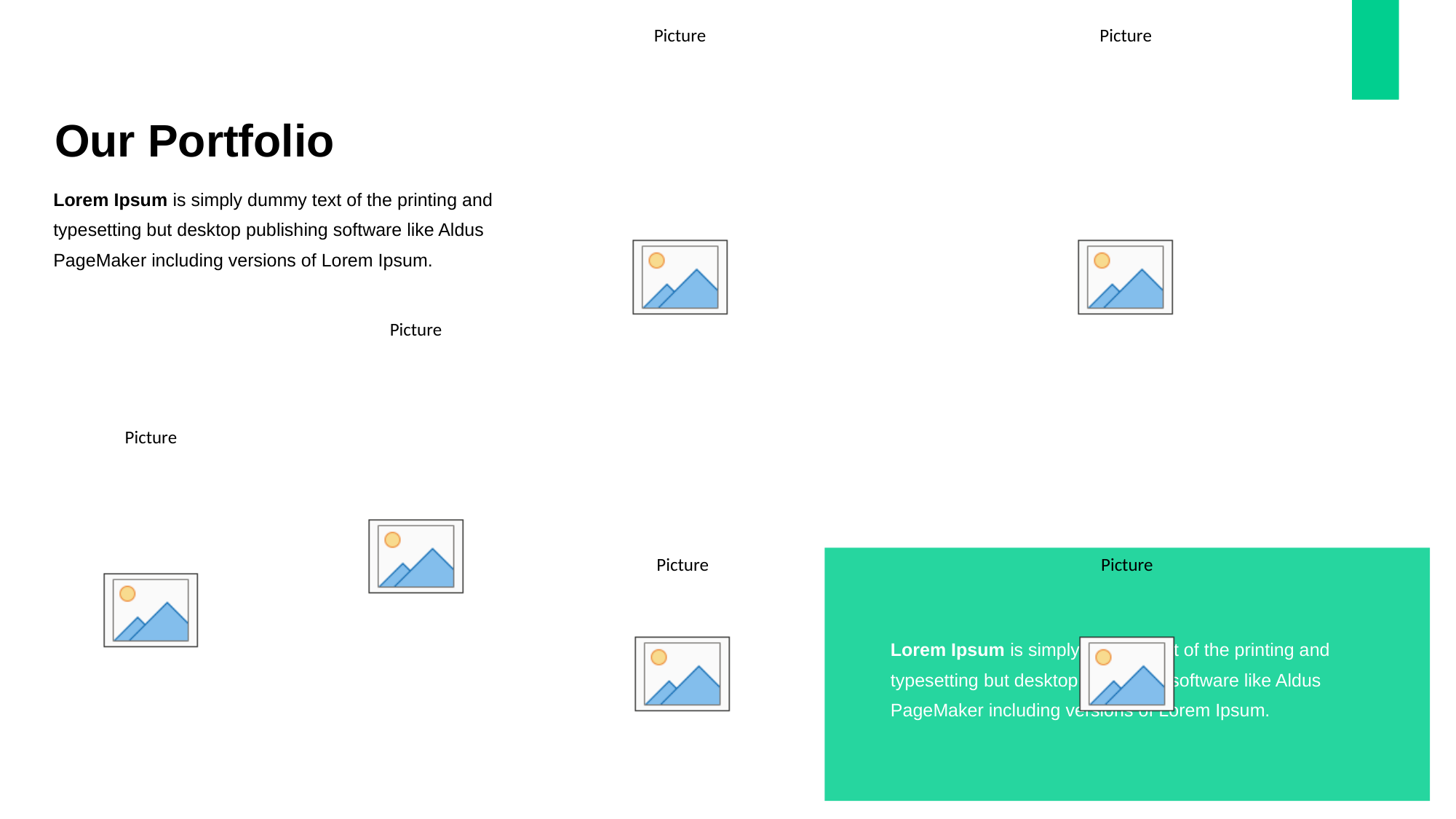

14
Our Portfolio
Lorem Ipsum is simply dummy text of the printing and typesetting but desktop publishing software like Aldus PageMaker including versions of Lorem Ipsum.

Lorem Ipsum is simply dummy text of the printing and typesetting but desktop publishing software like Aldus PageMaker including versions of Lorem Ipsum.